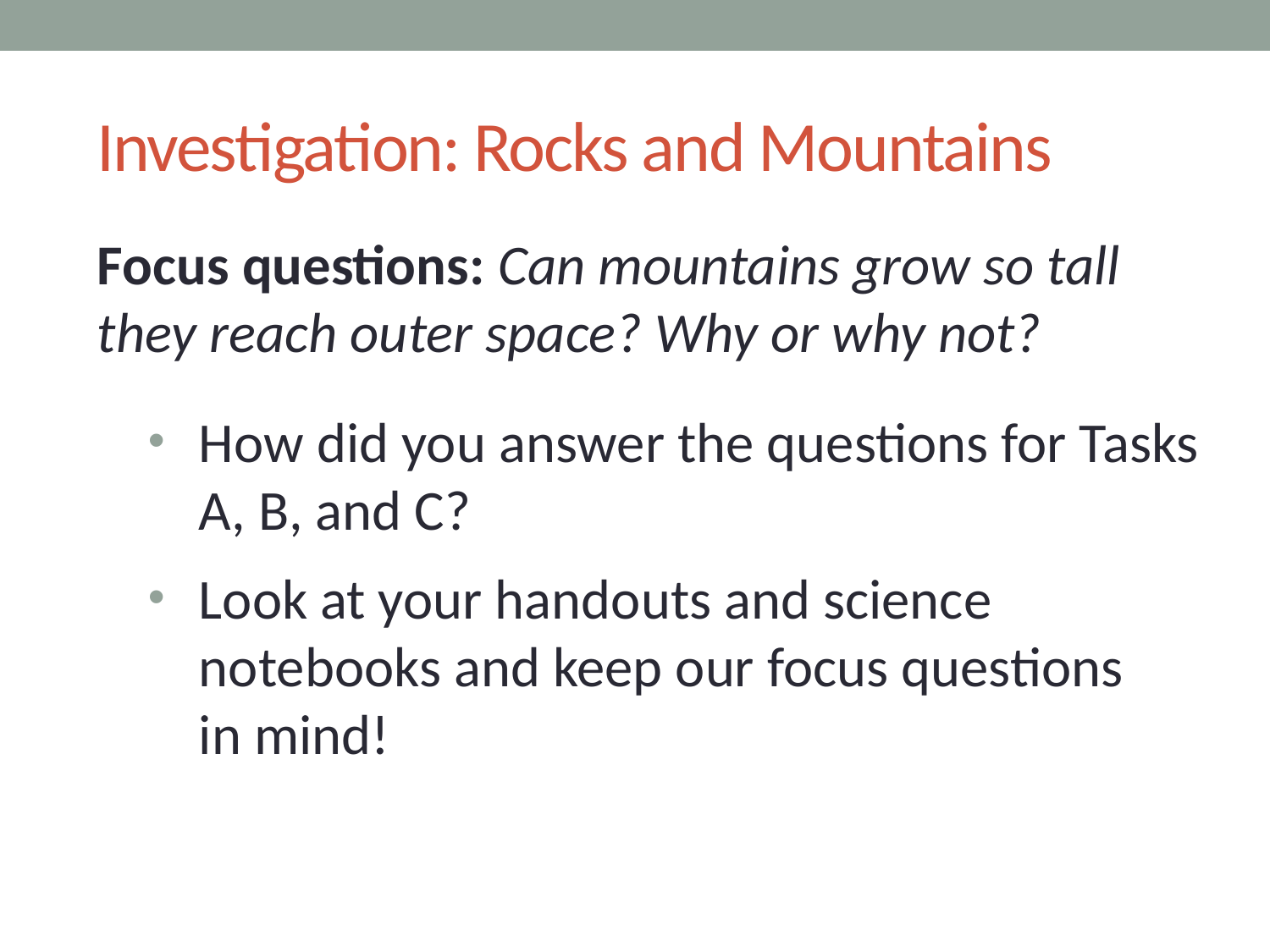

# Investigation: Rocks and Mountains
Focus questions: Can mountains grow so tall they reach outer space? Why or why not?
How did you answer the questions for Tasks A, B, and C?
Look at your handouts and science notebooks and keep our focus questions
in mind!